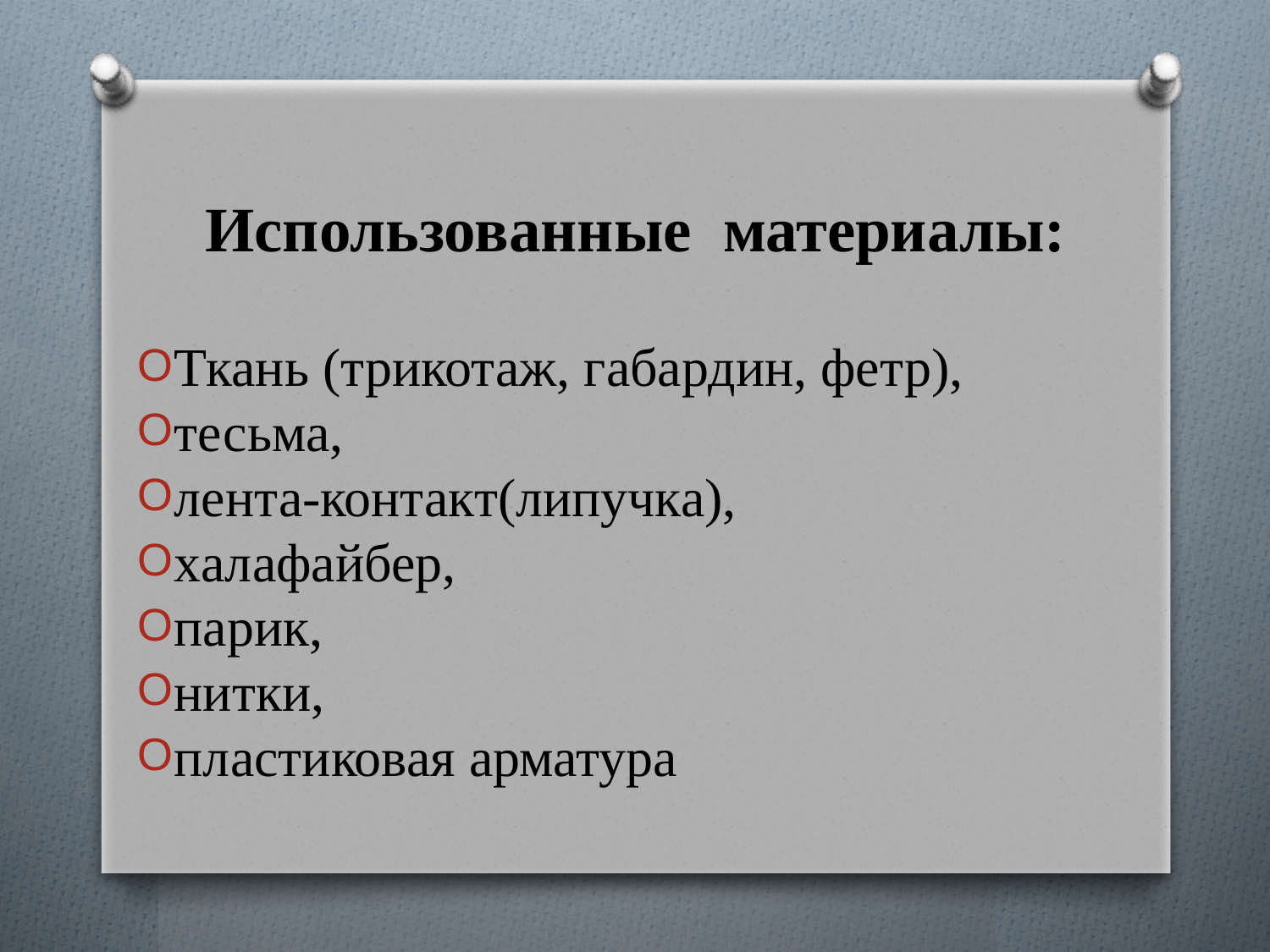

# Использованные  материалы:
Ткань (трикотаж, габардин, фетр),
тесьма,
лента-контакт(липучка),
халафайбер,
парик,
нитки,
пластиковая арматура